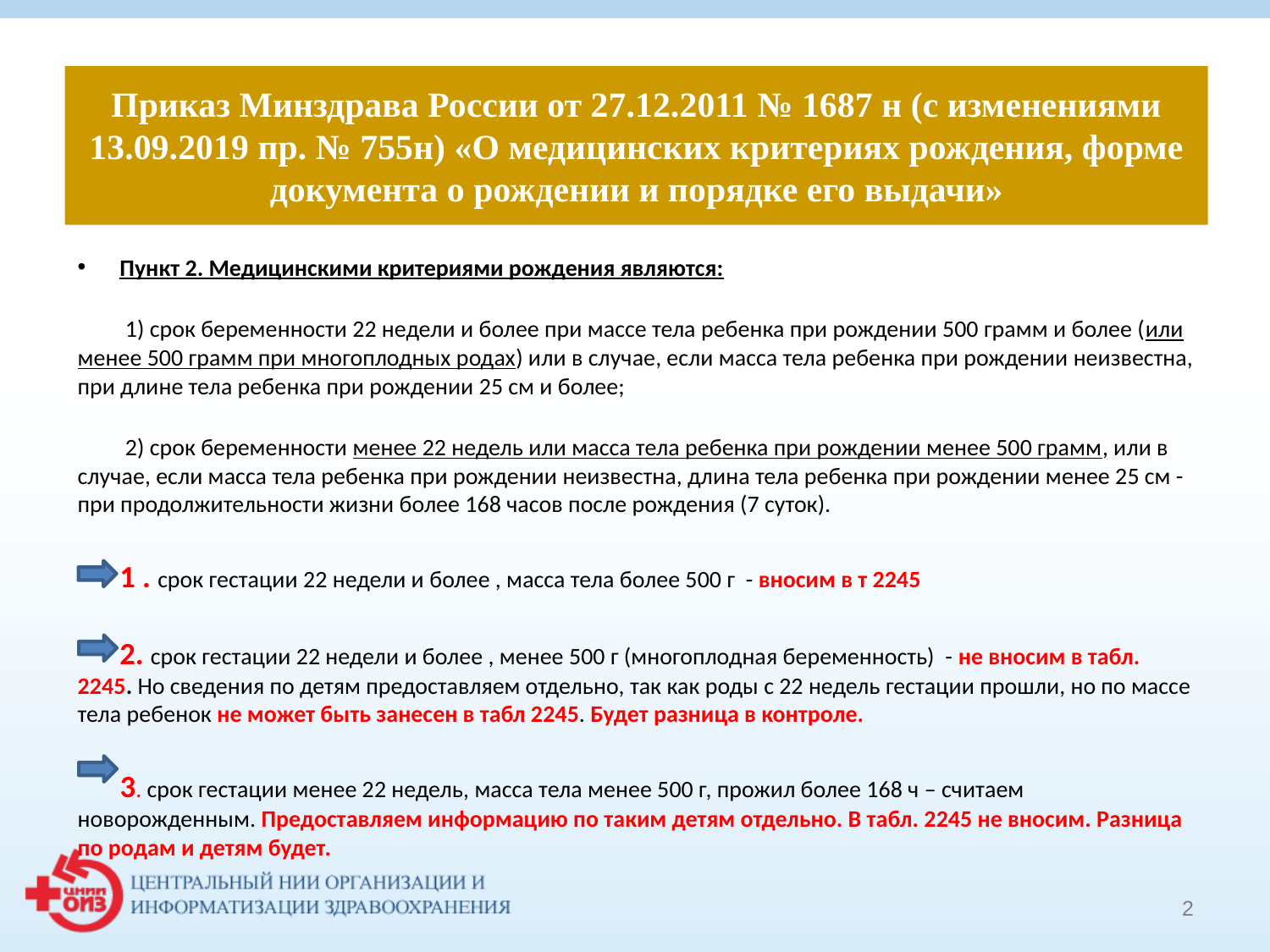

# Приказ Минздрава России от 27.12.2011 № 1687 н (с изменениями 13.09.2019 пр. № 755н) «О медицинских критериях рождения, форме документа о рождении и порядке его выдачи»
Пункт 2. Медицинскими критериями рождения являются:
         1) срок беременности 22 недели и более при массе тела ребенка при рождении 500 грамм и более (или менее 500 грамм при многоплодных родах) или в случае, если масса тела ребенка при рождении неизвестна, при длине тела ребенка при рождении 25 см и более;
         2) срок беременности менее 22 недель или масса тела ребенка при рождении менее 500 грамм, или в случае, если масса тела ребенка при рождении неизвестна, длина тела ребенка при рождении менее 25 см - при продолжительности жизни более 168 часов после рождения (7 суток).

      1 . срок гестации 22 недели и более , масса тела более 500 г  - вносим в т 2245

      2. срок гестации 22 недели и более , менее 500 г (многоплодная беременность)  - не вносим в табл. 2245. Но сведения по детям предоставляем отдельно, так как роды с 22 недель гестации прошли, но по массе тела ребенок не может быть занесен в табл 2245. Будет разница в контроле.

        3. срок гестации менее 22 недель, масса тела менее 500 г, прожил более 168 ч – считаем новорожденным. Предоставляем информацию по таким детям отдельно. В табл. 2245 не вносим. Разница по родам и детям будет.

2